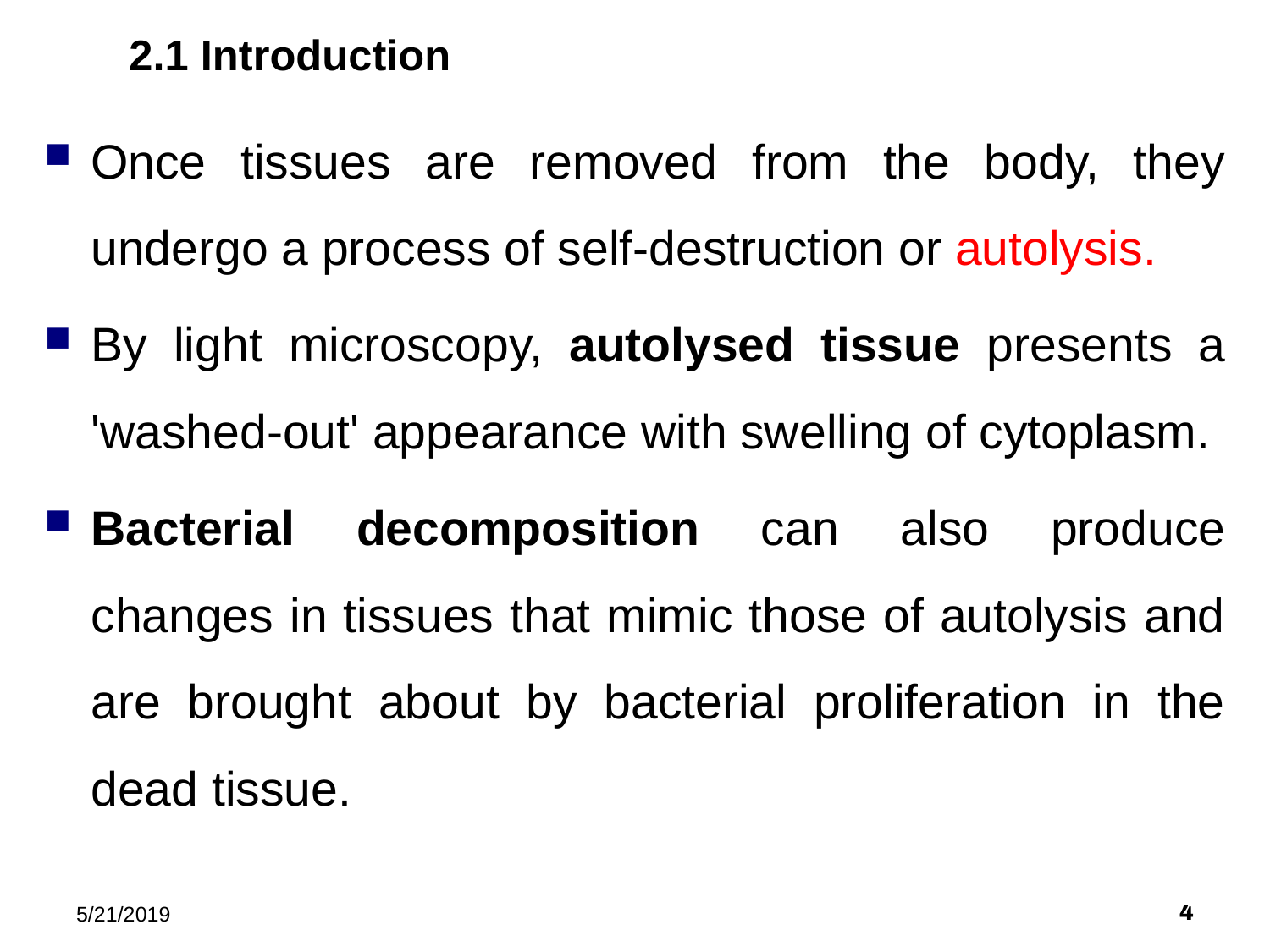

# 2.1 Introduction
Once tissues are removed from the body, they undergo a process of self-destruction or autolysis.
By light microscopy, autolysed tissue presents a 'washed-out' appearance with swelling of cytoplasm.
Bacterial decomposition can also produce changes in tissues that mimic those of autolysis and are brought about by bacterial proliferation in the dead tissue.
5/21/2019
4